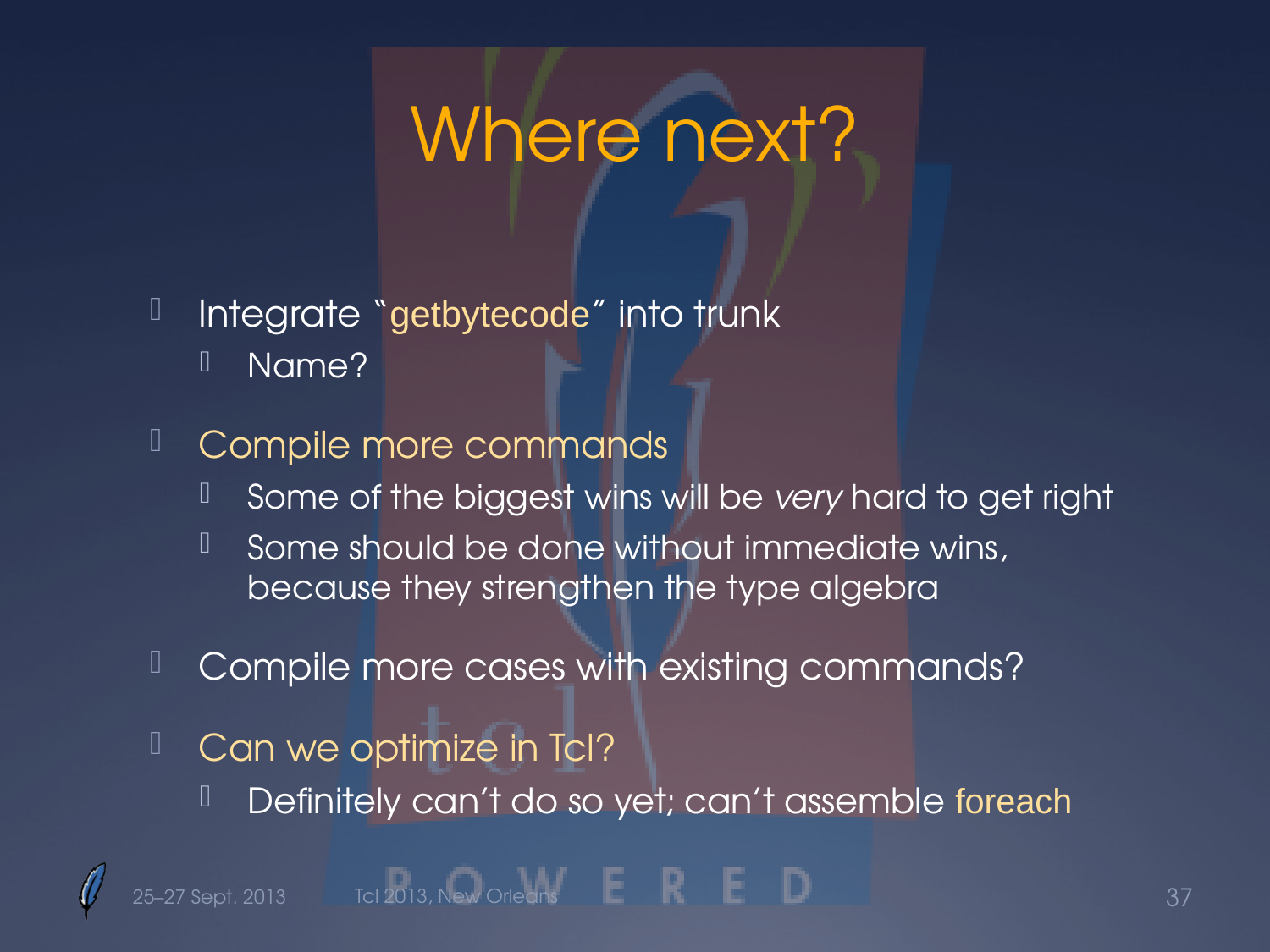

# Where next?
Integrate “getbytecode” into trunk
Name?
Compile more commands
Some of the biggest wins will be very hard to get right
Some should be done without immediate wins, because they strengthen the type algebra
Compile more cases with existing commands?
Can we optimize in Tcl?
Definitely can’t do so yet; can’t assemble foreach
25–27 Sept. 2013
Tcl 2013, New Orleans
37